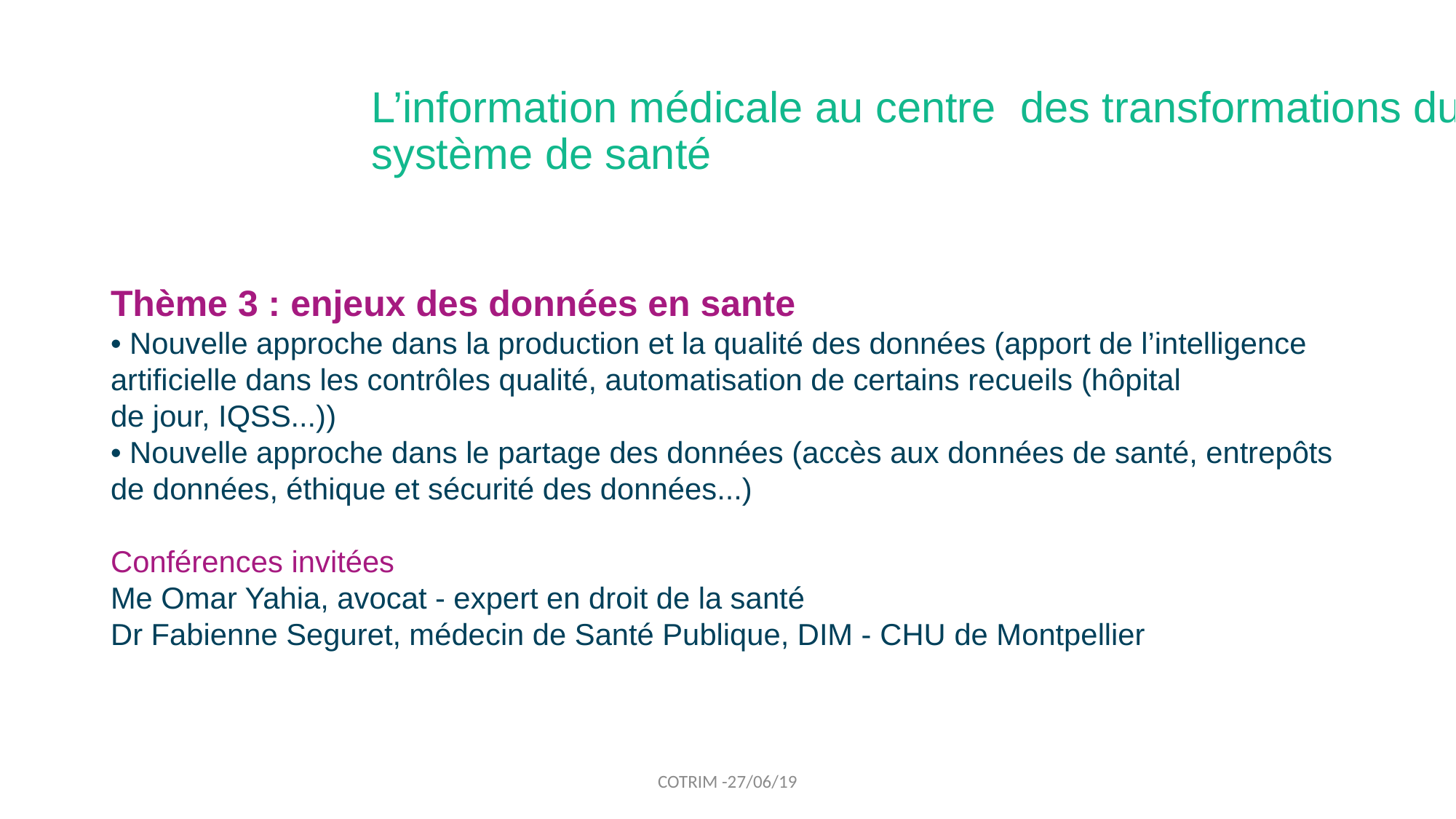

# L’information médicale au centre  des transformations du système de santé
Thème 3 : enjeux des données en sante
• Nouvelle approche dans la production et la qualité des données (apport de l’intelligence
artificielle dans les contrôles qualité, automatisation de certains recueils (hôpital
de jour, IQSS...))
• Nouvelle approche dans le partage des données (accès aux données de santé, entrepôts
de données, éthique et sécurité des données...)

Conférences invitées
Me Omar Yahia, avocat - expert en droit de la santé
Dr Fabienne Seguret, médecin de Santé Publique, DIM - CHU de Montpellier
COTRIM -27/06/19